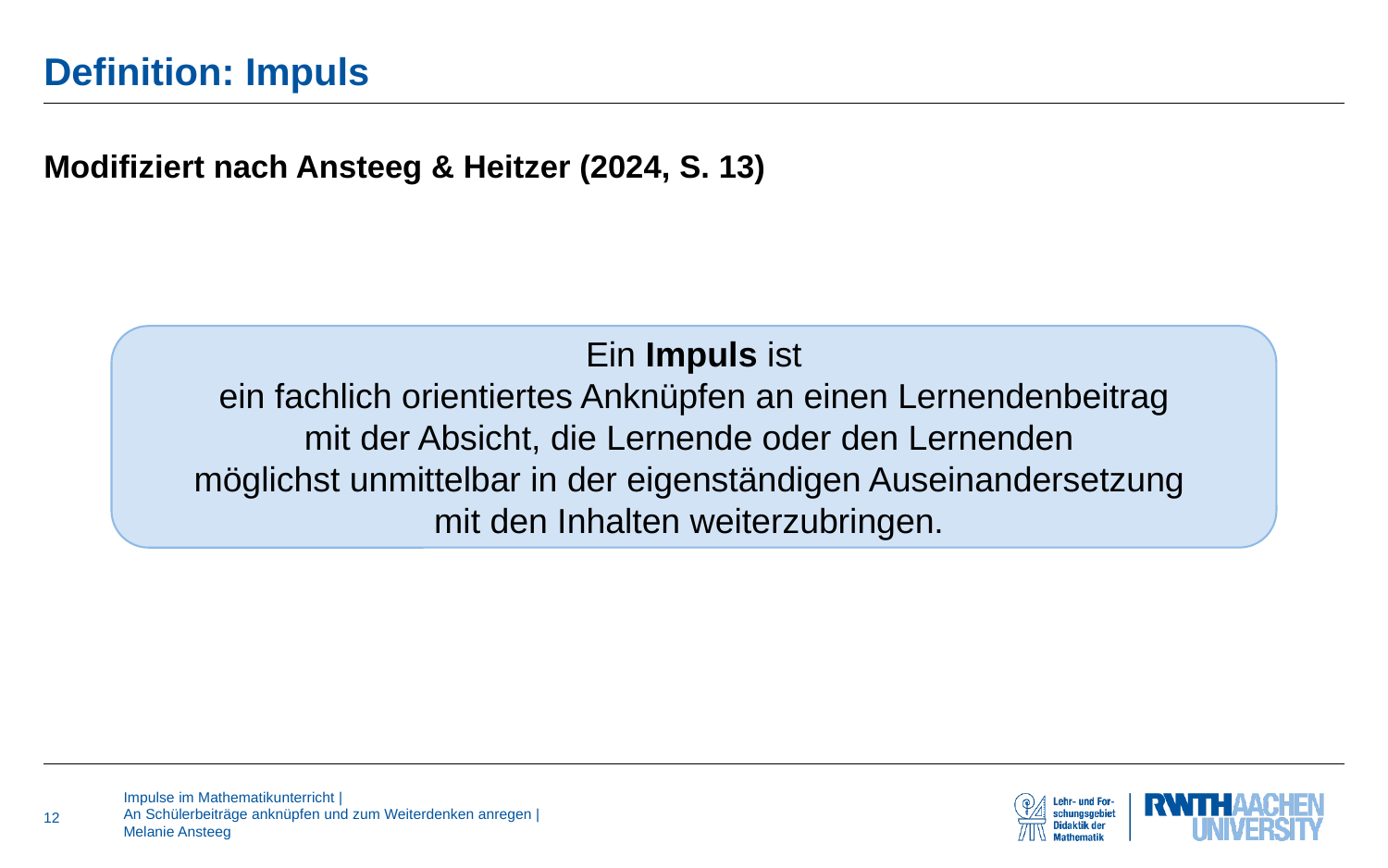

# Definition: Impuls
Modifiziert nach Ansteeg & Heitzer (2024, S. 13)
Ein Impuls ist
ein fachlich orientiertes Anknüpfen an einen Lernendenbeitrag
mit der Absicht, die Lernende oder den Lernenden
möglichst unmittelbar in der eigenständigen Auseinandersetzung
mit den Inhalten weiterzubringen.